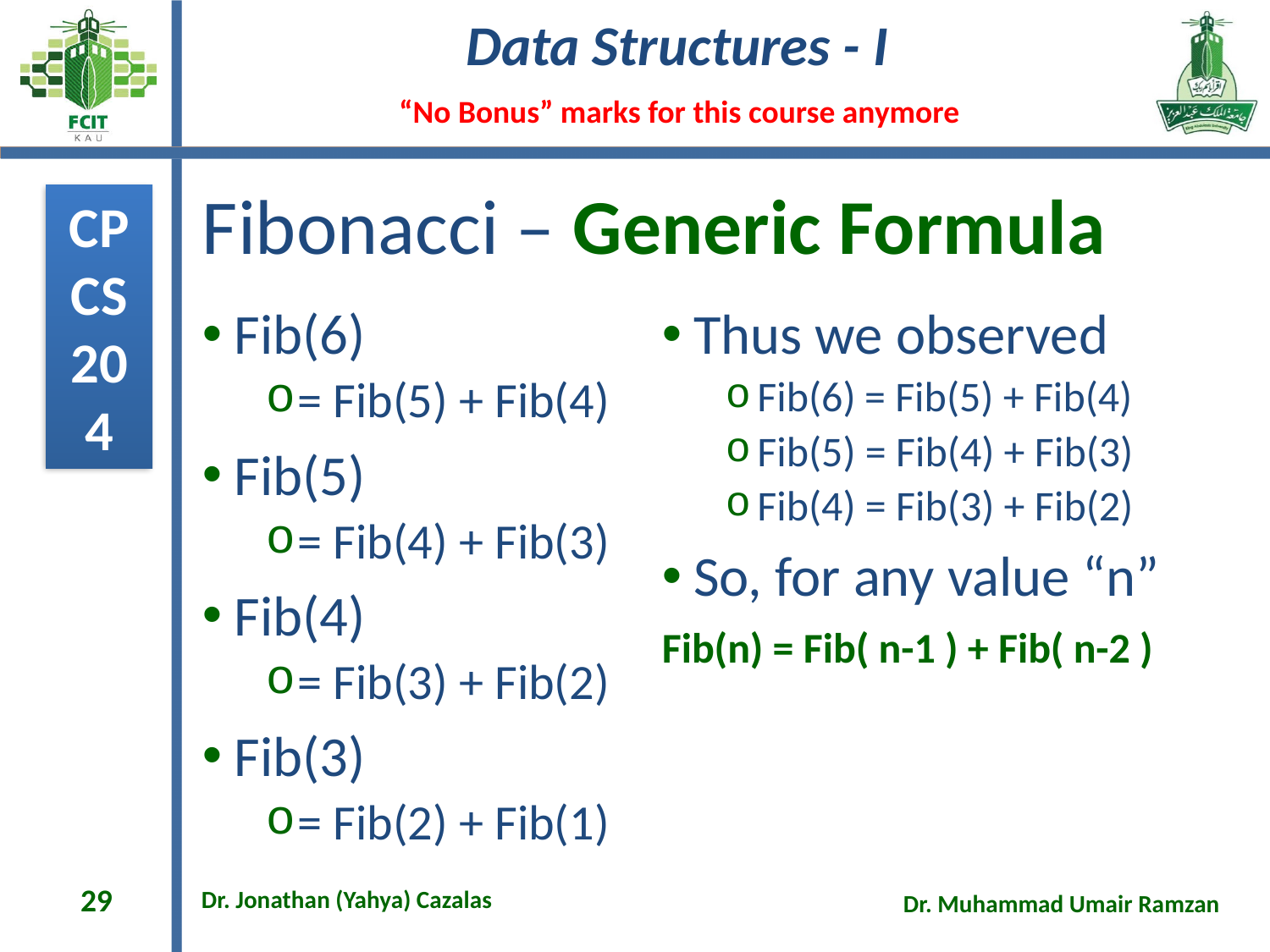

# Fibonacci – Generic Formula
Fib(6)
= Fib(5) + Fib(4)
Fib(5)
= Fib(4) + Fib(3)
Fib(4)
= Fib(3) + Fib(2)
Fib(3)
= Fib(2) + Fib(1)
Thus we observed
Fib(6) = Fib(5) + Fib(4)
Fib(5) = Fib(4) + Fib(3)
Fib(4) = Fib(3) + Fib(2)
So, for any value “n”
Fib(n) = Fib( n-1 ) + Fib( n-2 )
29